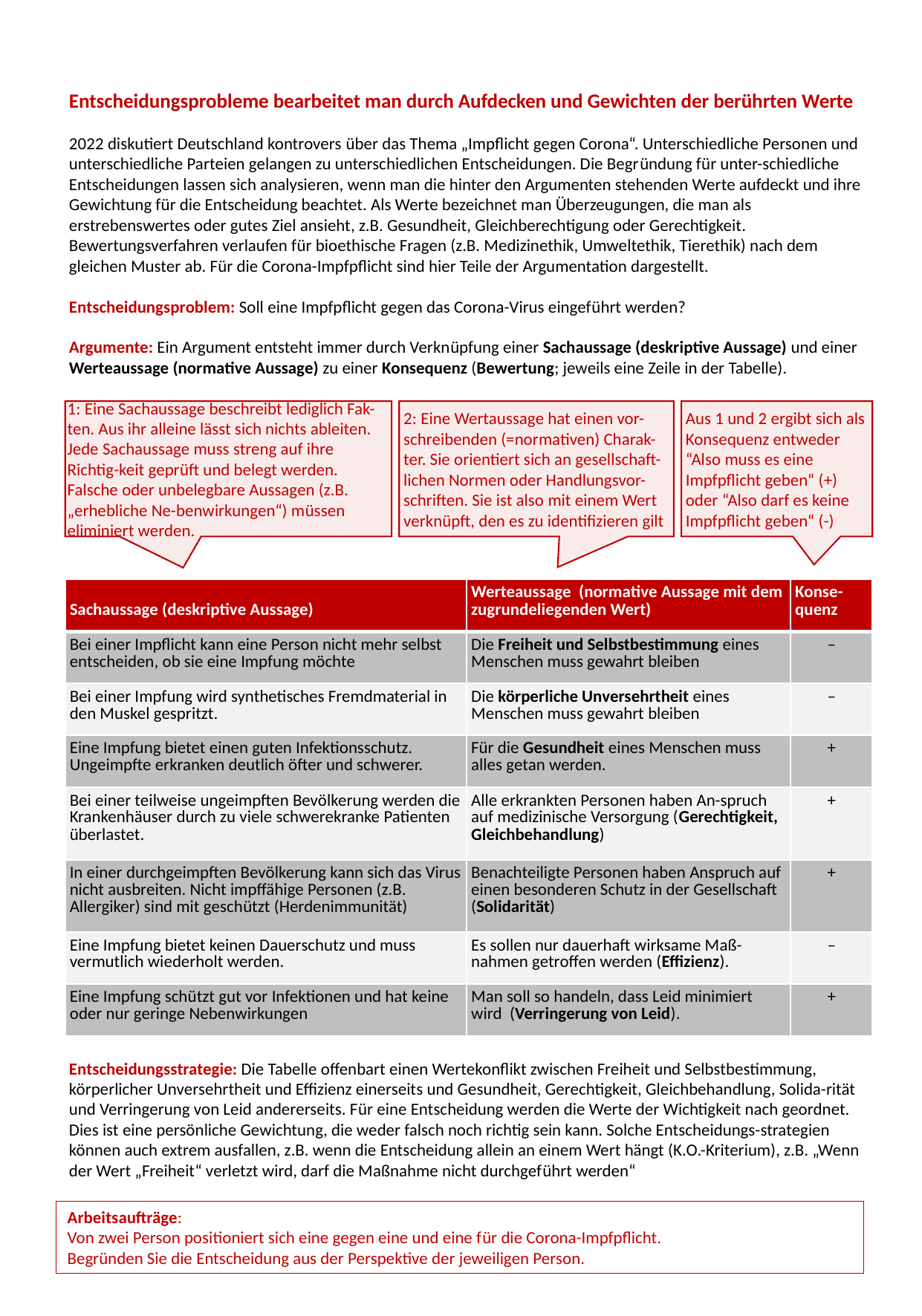

Entscheidungsprobleme bearbeitet man durch Aufdecken und Gewichten der berührten Werte

2022 diskutiert Deutschland kontrovers über das Thema „Impflicht gegen Corona“. Unterschiedliche Personen und unterschiedliche Parteien gelangen zu unterschiedlichen Entscheidungen. Die Begründung für unter-schiedliche Entscheidungen lassen sich analysieren, wenn man die hinter den Argumenten stehenden Werte aufdeckt und ihre Gewichtung für die Entscheidung beachtet. Als Werte bezeichnet man Überzeugungen, die man als erstrebenswertes oder gutes Ziel ansieht, z.B. Gesundheit, Gleichberechtigung oder Gerechtigkeit. Bewertungsverfahren verlaufen für bioethische Fragen (z.B. Medizinethik, Umweltethik, Tierethik) nach dem gleichen Muster ab. Für die Corona-Impfpflicht sind hier Teile der Argumentation dargestellt.

Entscheidungsproblem: Soll eine Impfpflicht gegen das Corona-Virus eingeführt werden?

Argumente: Ein Argument entsteht immer durch Verknüpfung einer Sachaussage (deskriptive Aussage) und einer Werteaussage (normative Aussage) zu einer Konsequenz (Bewertung; jeweils eine Zeile in der Tabelle).

Entscheidungsstrategie: Die Tabelle offenbart einen Wertekonflikt zwischen Freiheit und Selbstbestimmung, körperlicher Unversehrtheit und Effizienz einerseits und Gesundheit, Gerechtigkeit, Gleichbehandlung, Solida-rität und Verringerung von Leid andererseits. Für eine Entscheidung werden die Werte der Wichtigkeit nach geordnet. Dies ist eine persönliche Gewichtung, die weder falsch noch richtig sein kann. Solche Entscheidungs-strategien können auch extrem ausfallen, z.B. wenn die Entscheidung allein an einem Wert hängt (K.O.-Kriterium), z.B. „Wenn der Wert „Freiheit“ verletzt wird, darf die Maßnahme nicht durchgeführt werden“
Aus 1 und 2 ergibt sich als Konsequenz entweder “Also muss es eine Impfpflicht geben“ (+) oder “Also darf es keine Impfpflicht geben“ (-)
1: Eine Sachaussage beschreibt lediglich Fak-ten. Aus ihr alleine lässt sich nichts ableiten. Jede Sachaussage muss streng auf ihre Richtig-keit geprüft und belegt werden. Falsche oder unbelegbare Aussagen (z.B. „erhebliche Ne-benwirkungen“) müssen eliminiert werden.
2: Eine Wertaussage hat einen vor-schreibenden (=normativen) Charak-ter. Sie orientiert sich an gesellschaft-lichen Normen oder Handlungsvor-schriften. Sie ist also mit einem Wert verknüpft, den es zu identifizieren gilt
| Sachaussage (deskriptive Aussage) | Werteaussage (normative Aussage mit dem zugrundeliegenden Wert) | Konse-quenz |
| --- | --- | --- |
| Bei einer Impflicht kann eine Person nicht mehr selbst entscheiden, ob sie eine Impfung möchte | Die Freiheit und Selbstbestimmung eines Menschen muss gewahrt bleiben | – |
| Bei einer Impfung wird synthetisches Fremdmaterial in den Muskel gespritzt. | Die körperliche Unversehrtheit eines Menschen muss gewahrt bleiben | – |
| Eine Impfung bietet einen guten Infektionsschutz. Ungeimpfte erkranken deutlich öfter und schwerer. | Für die Gesundheit eines Menschen muss alles getan werden. | + |
| Bei einer teilweise ungeimpften Bevölkerung werden die Krankenhäuser durch zu viele schwerekranke Patienten überlastet. | Alle erkrankten Personen haben An-spruch auf medizinische Versorgung (Gerechtigkeit, Gleichbehandlung) | + |
| In einer durchgeimpften Bevölkerung kann sich das Virus nicht ausbreiten. Nicht impffähige Personen (z.B. Allergiker) sind mit geschützt (Herdenimmunität) | Benachteiligte Personen haben Anspruch auf einen besonderen Schutz in der Gesellschaft (Solidarität) | + |
| Eine Impfung bietet keinen Dauerschutz und muss vermutlich wiederholt werden. | Es sollen nur dauerhaft wirksame Maß-nahmen getroffen werden (Effizienz). | – |
| Eine Impfung schützt gut vor Infektionen und hat keine oder nur geringe Nebenwirkungen | Man soll so handeln, dass Leid minimiert wird (Verringerung von Leid). | + |
Arbeitsaufträge:
Von zwei Person positioniert sich eine gegen eine und eine für die Corona-Impfpflicht.
Begründen Sie die Entscheidung aus der Perspektive der jeweiligen Person.